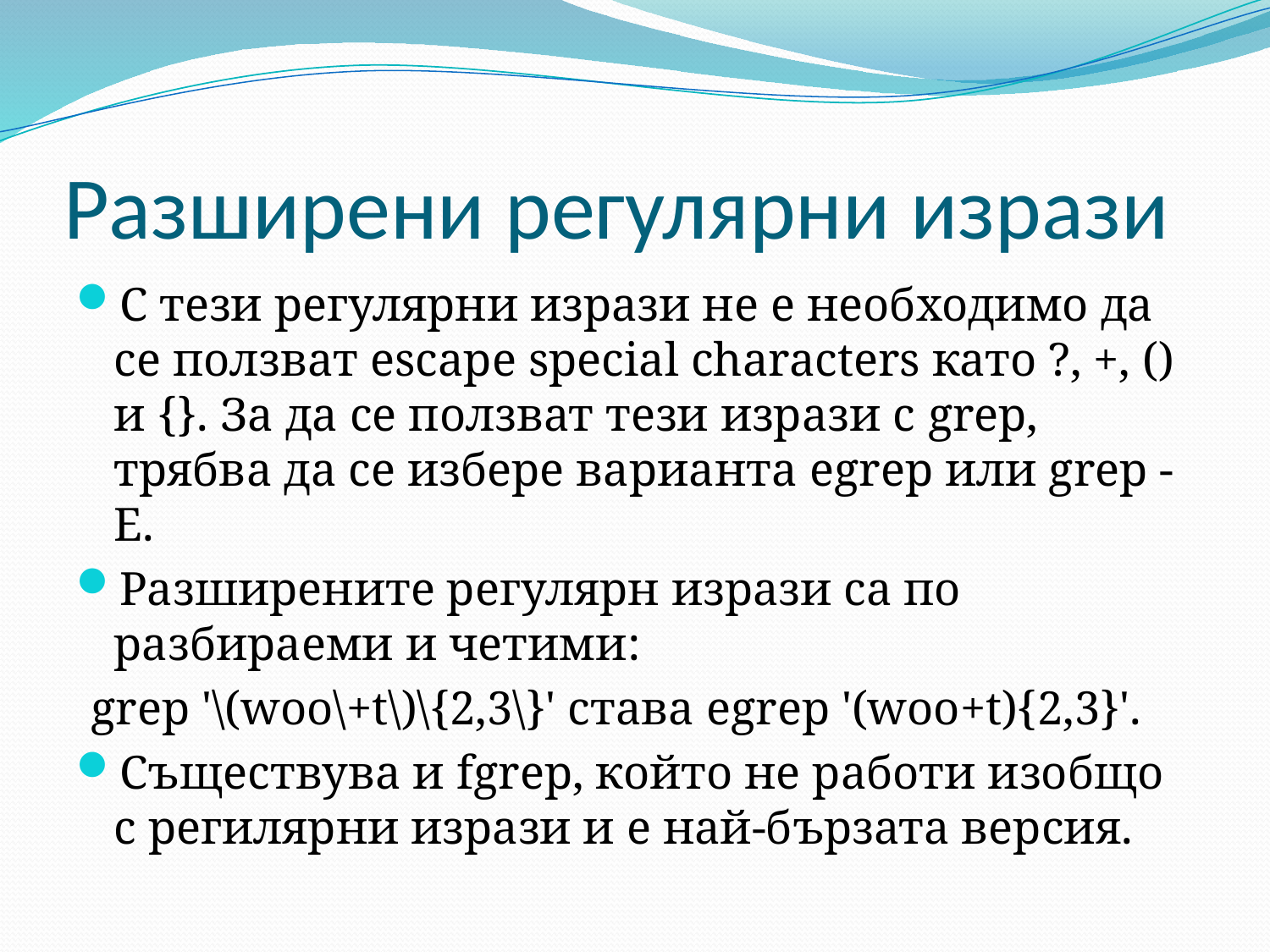

# Разширени регулярни изрази
С тези регулярни изрази не е необходимо да се ползват escape special characters като ?, +, () и {}. За да се ползват тези изрази с grep, трябва да се избере варианта egrep или grep -E.
Разширените регулярн изрази са по разбираеми и четими:
grep '\(woo\+t\)\{2,3\}' става egrep '(woo+t){2,3}'.
Съществува и fgrep, който не работи изобщо с регилярни изрази и е най-бързата версия.